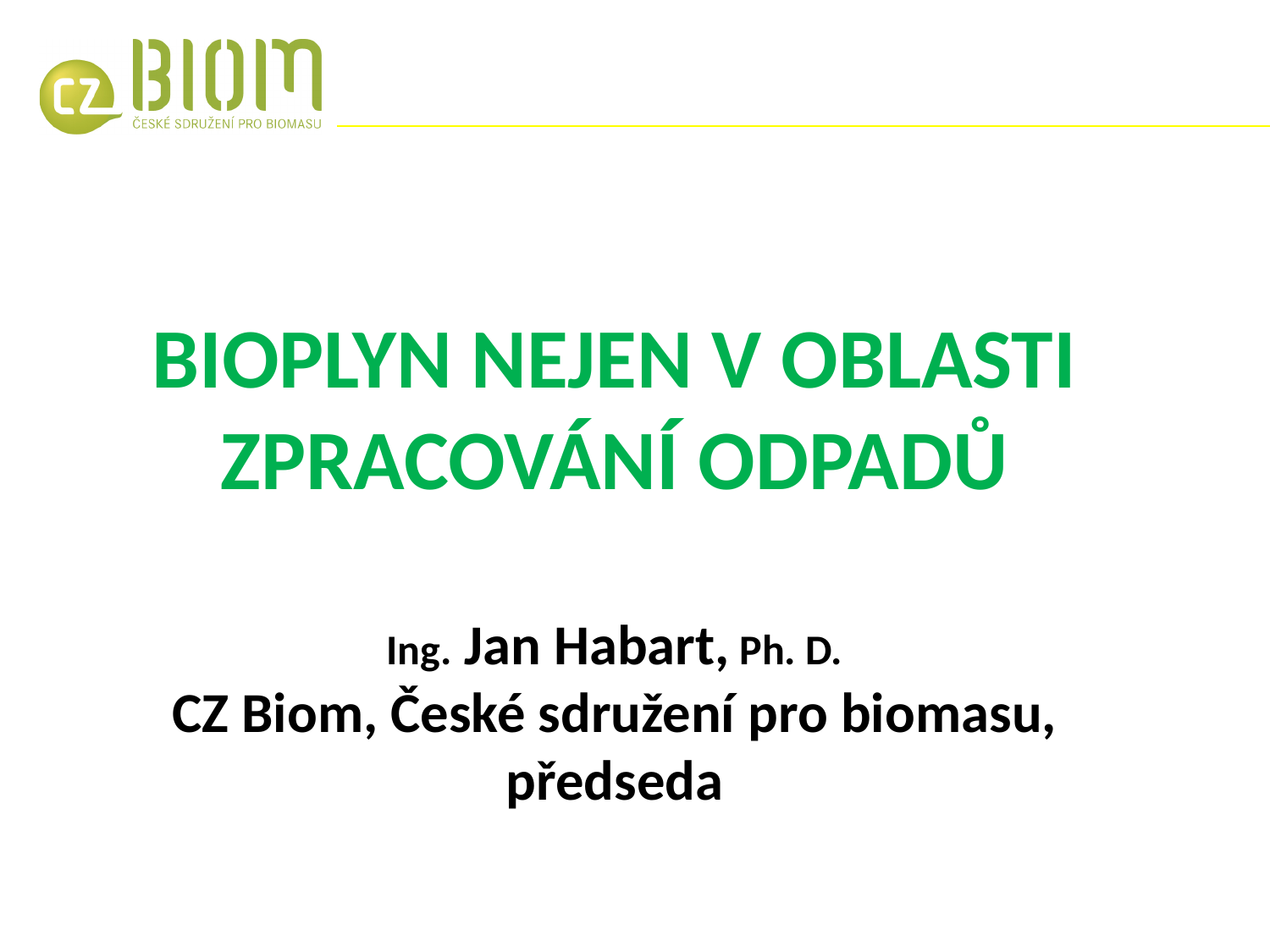

# BIOPLYN NEJEN V OBLASTI ZPRACOVÁNÍ ODPADŮ Ing. Jan Habart, Ph. D. CZ Biom, České sdružení pro biomasu, předseda